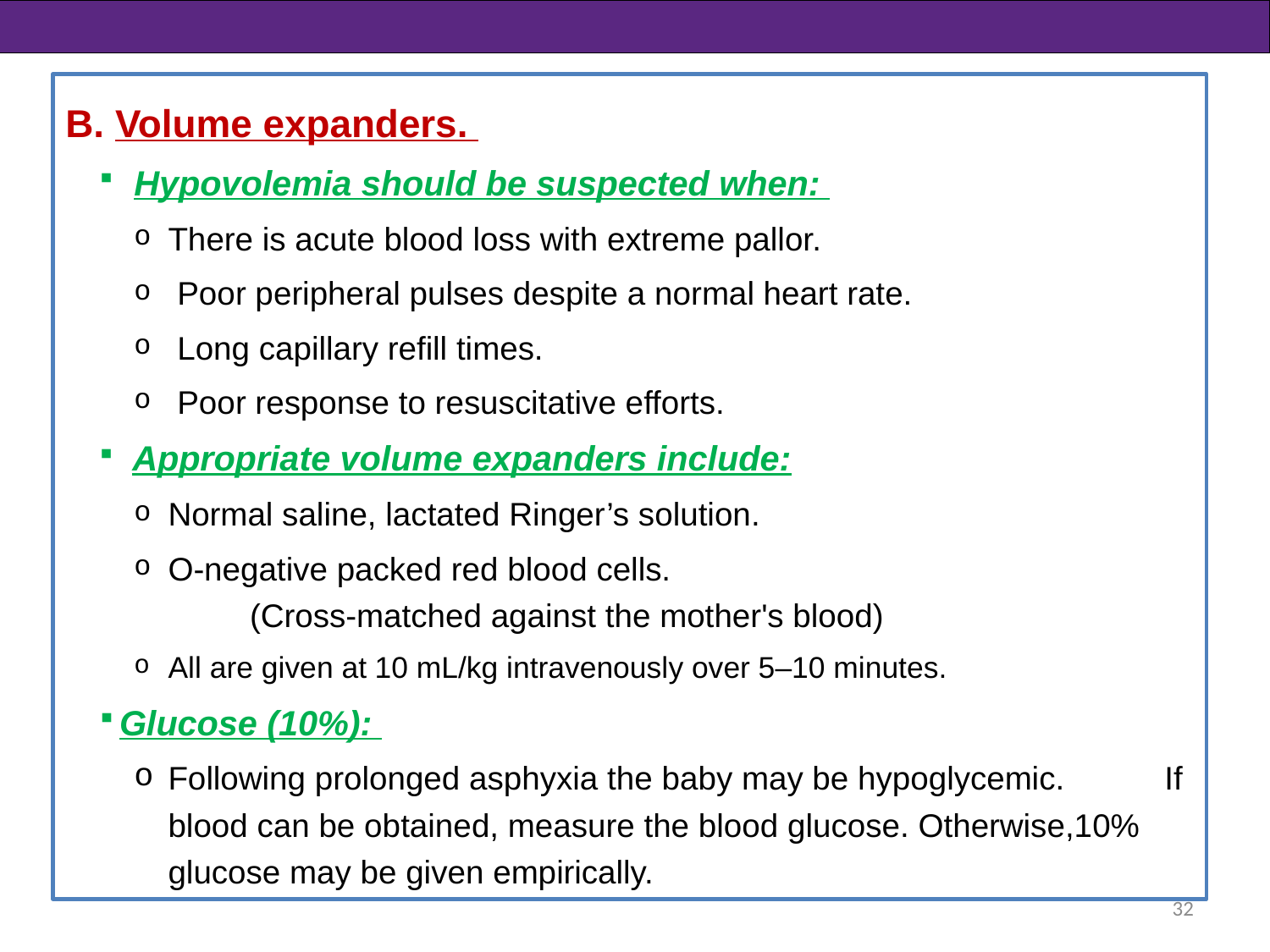

B. Volume expanders.
Hypovolemia should be suspected when:
There is acute blood loss with extreme pallor.
 Poor peripheral pulses despite a normal heart rate.
 Long capillary refill times.
 Poor response to resuscitative efforts.
 Appropriate volume expanders include:
Normal saline, lactated Ringer’s solution.
O-negative packed red blood cells.                                                                   (Cross-matched against the mother's blood)
All are given at 10 mL/kg intravenously over 5–10 minutes.
 Glucose (10%):
Following prolonged asphyxia the baby may be hypoglycemic.           If blood can be obtained, measure the blood glucose. Otherwise,10% glucose may be given empirically.
32